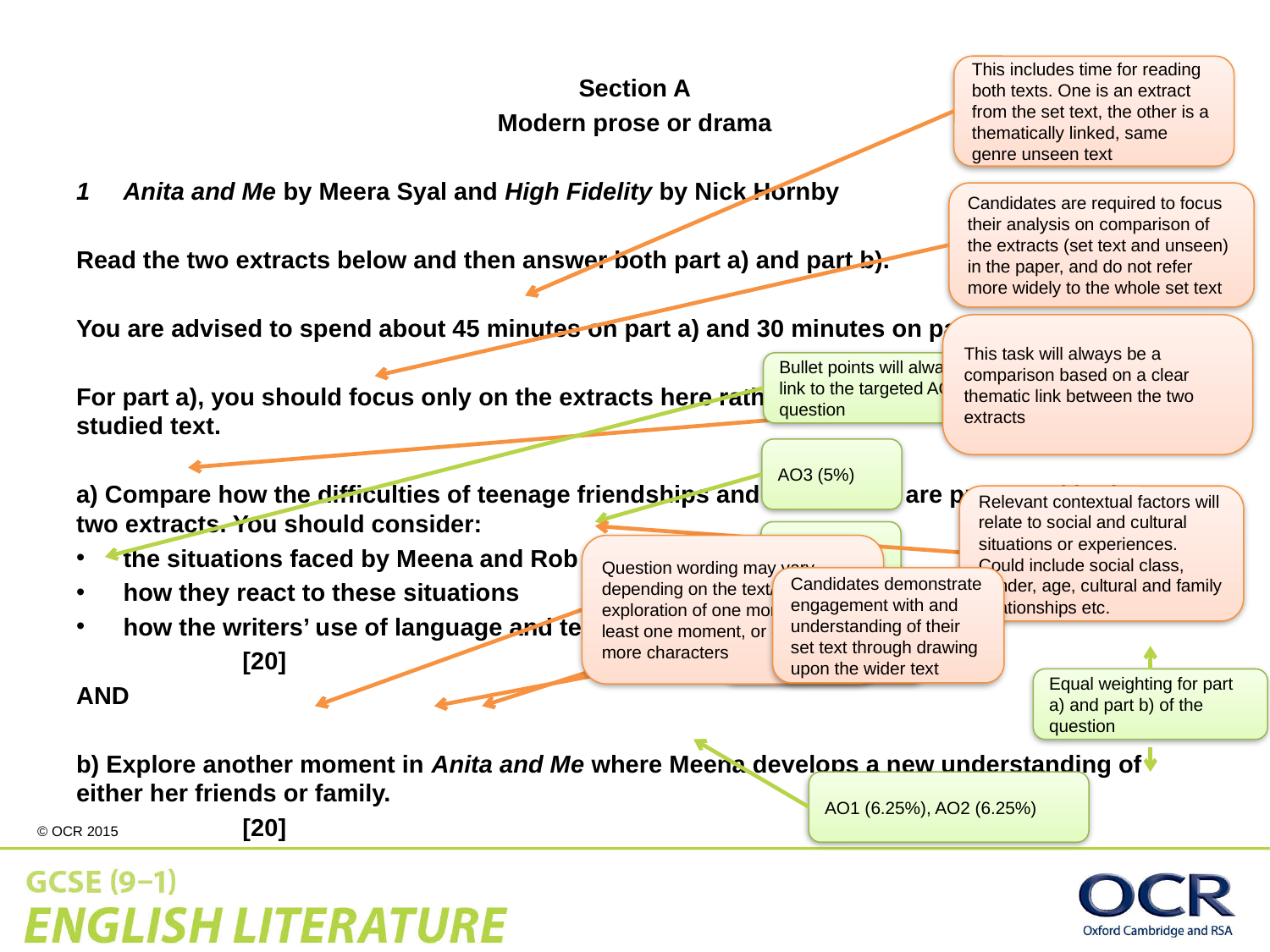

This includes time for reading both texts. One is an extract from the set text, the other is a thematically linked, same genre unseen text
Section A
Modern prose or drama

Anita and Me by Meera Syal and High Fidelity by Nick Hornby

Read the two extracts below and then answer both part a) and part b).

You are advised to spend about 45 minutes on part a) and 30 minutes on part b).

For part a), you should focus only on the extracts here rather than referring to the rest of your studied text.

a) Compare how the difficulties of teenage friendships and growing up are presented in these two extracts. You should consider:
the situations faced by Meena and Rob
how they react to these situations
how the writers’ use of language and techniques creates effects.
             								      [20]
AND

b) Explore another moment in Anita and Me where Meena develops a new understanding of either her friends or family.
             								      [20]

Candidates are required to focus their analysis on comparison of the extracts (set text and unseen) in the paper, and do not refer more widely to the whole set text
This task will always be a comparison based on a clear thematic link between the two extracts
Bullet points will always directly link to the targeted AOs for this question
AO3 (5%)
Relevant contextual factors will relate to social and cultural situations or experiences. Could include social class, gender, age, cultural and family relationships etc.
AO1 (5%)
Question wording may vary depending on the text/task, e.g. exploration of one moment, or at least one moment, or one or more characters
Candidates demonstrate engagement with and understanding of their set text through drawing upon the wider text
AO2 (2.5%)
Closed text question
Equal weighting for part a) and part b) of the question

AO1 (6.25%), AO2 (6.25%)